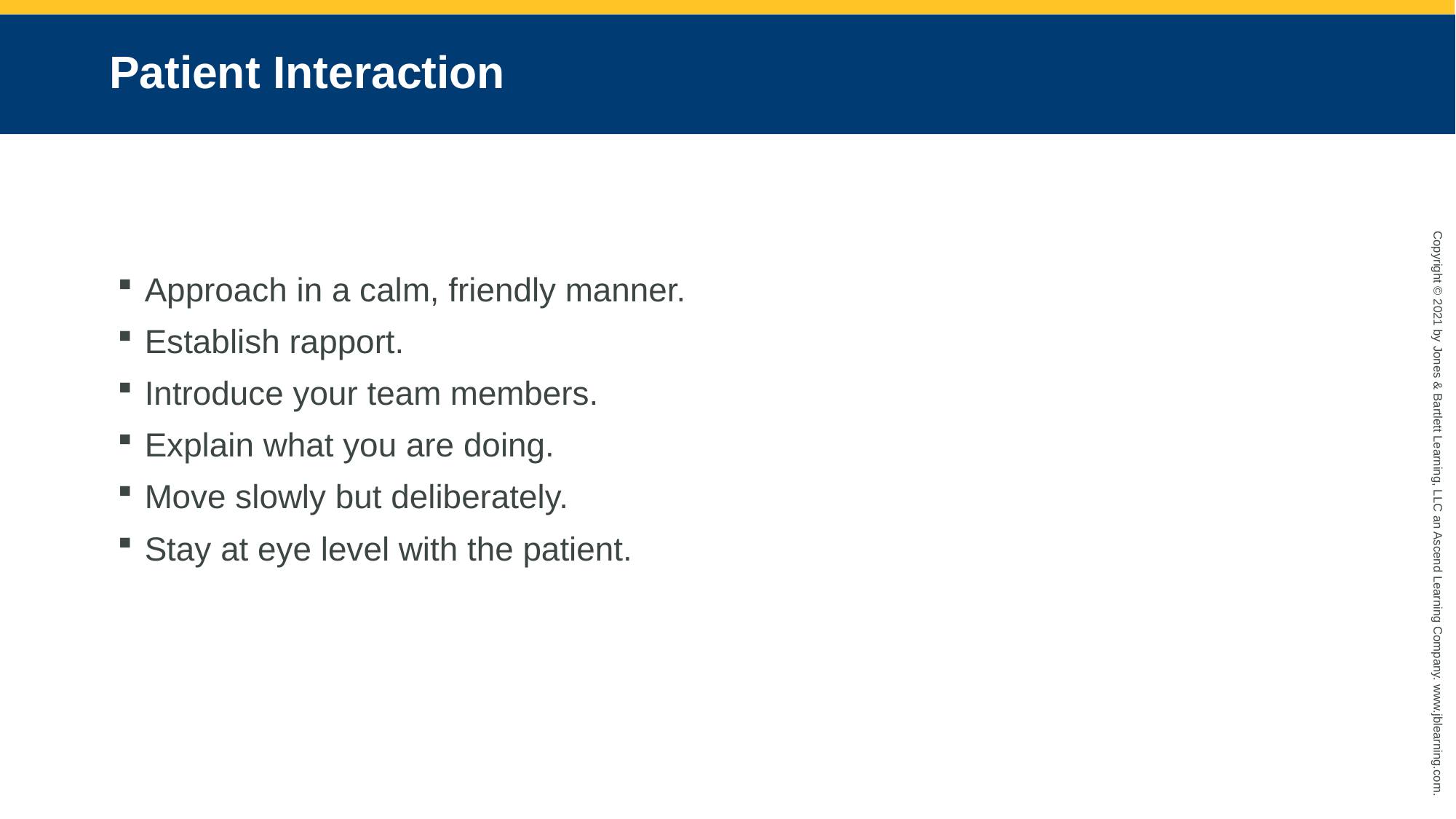

# Patient Interaction
Approach in a calm, friendly manner.
Establish rapport.
Introduce your team members.
Explain what you are doing.
Move slowly but deliberately.
Stay at eye level with the patient.